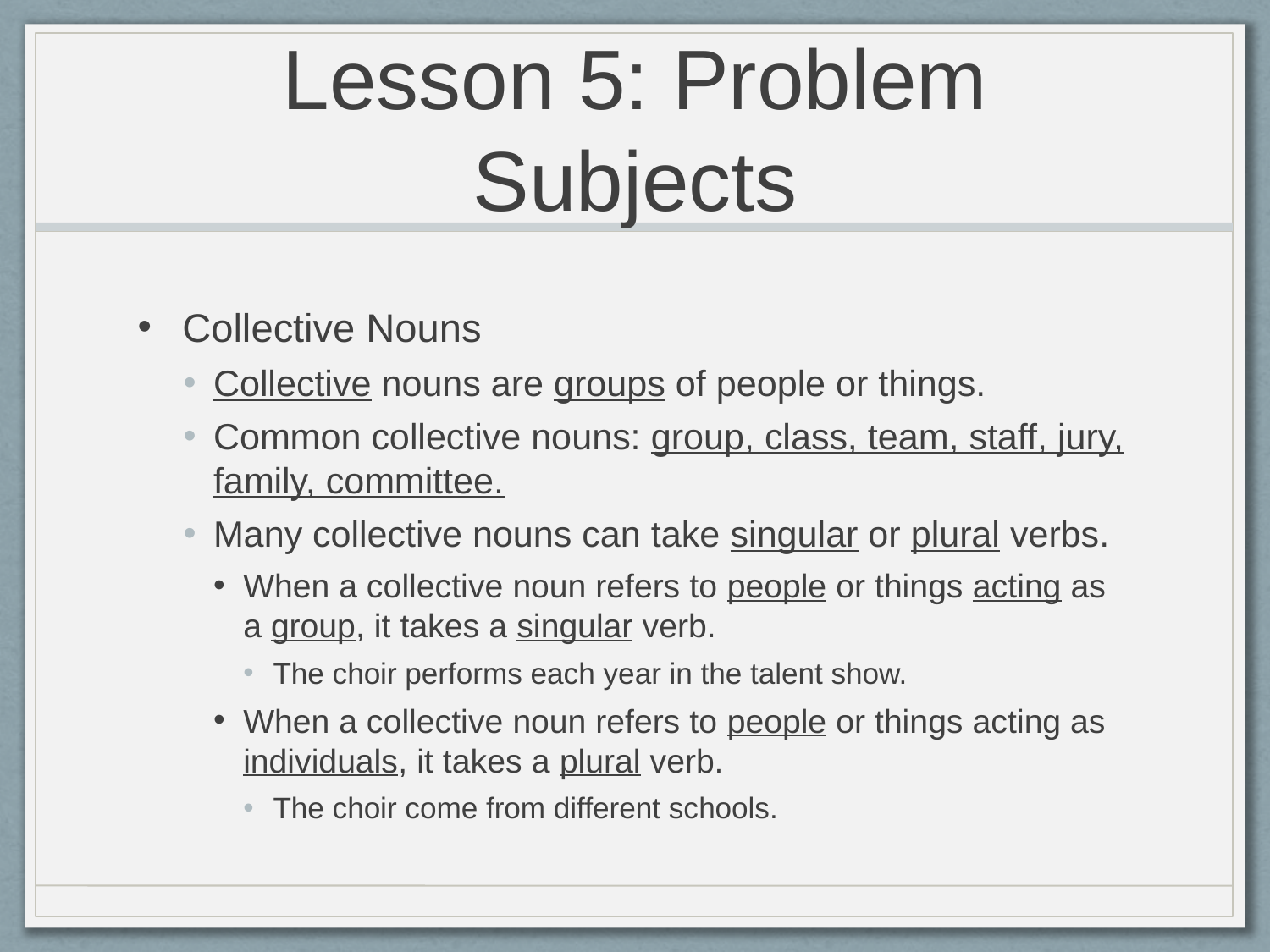

# Lesson 5: Problem Subjects
Collective Nouns
Collective nouns are groups of people or things.
Common collective nouns: group, class, team, staff, jury, family, committee.
Many collective nouns can take singular or plural verbs.
When a collective noun refers to people or things acting as a group, it takes a singular verb.
The choir performs each year in the talent show.
When a collective noun refers to people or things acting as individuals, it takes a plural verb.
The choir come from different schools.